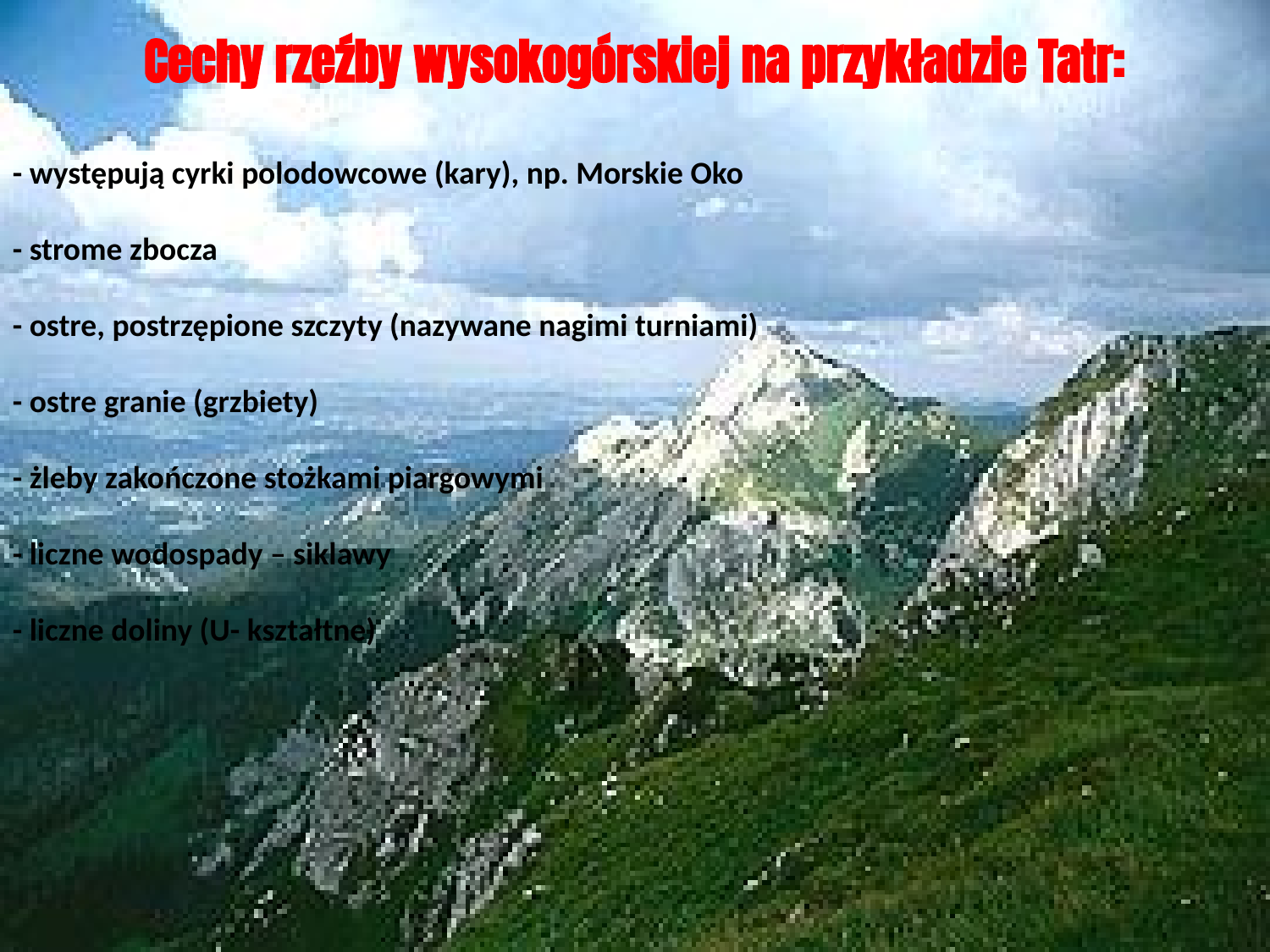

Cechy rzeźby wysokogórskiej na przykładzie Tatr:
- występują cyrki polodowcowe (kary), np. Morskie Oko

- strome zbocza

- ostre, postrzępione szczyty (nazywane nagimi turniami)

- ostre granie (grzbiety)

- żleby zakończone stożkami piargowymi

- liczne wodospady – siklawy

- liczne doliny (U- kształtne)